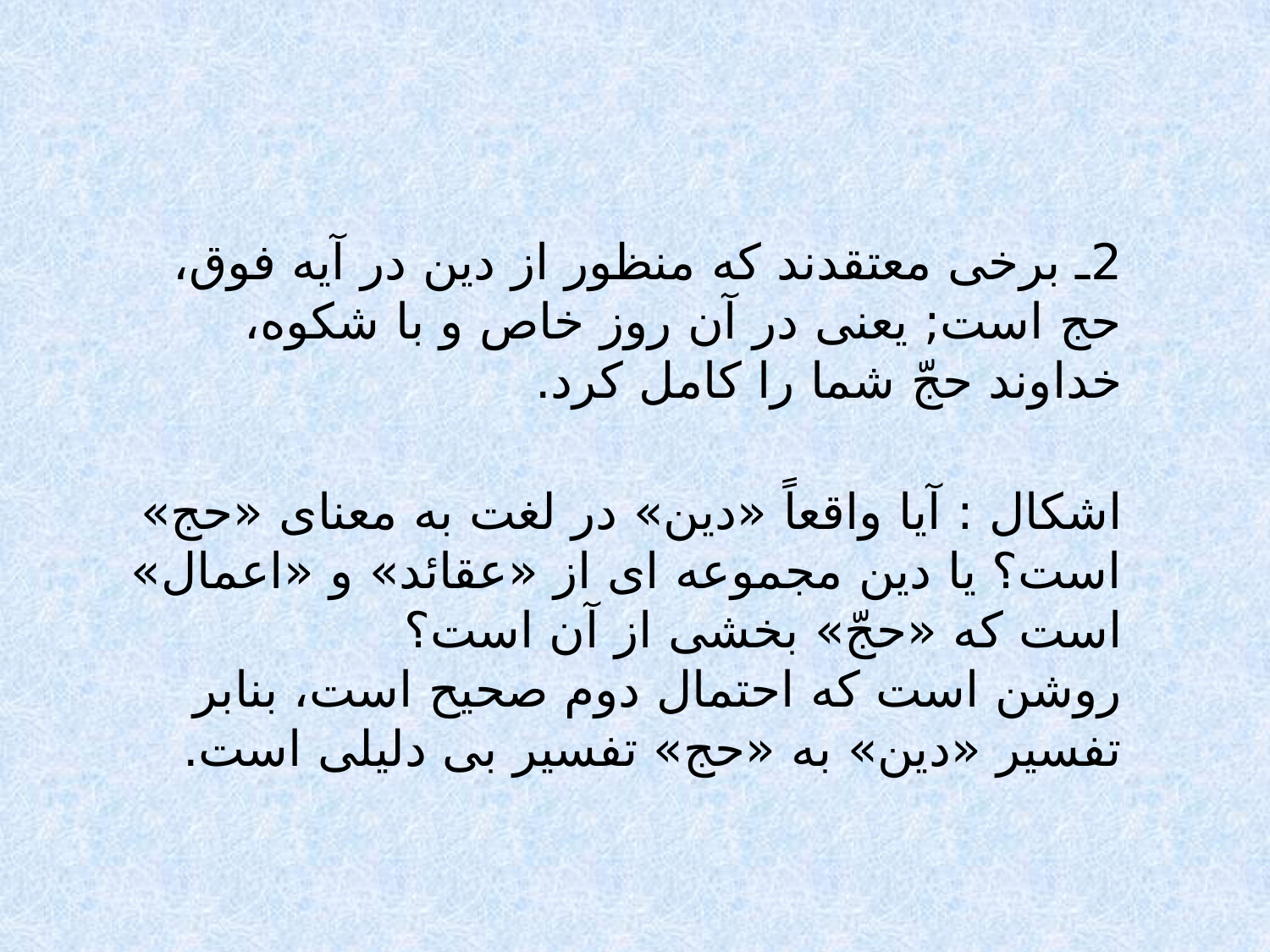

2ـ برخى معتقدند كه منظور از دين در آيه فوق، حج است; يعنى در آن روز خاص و با شكوه، خداوند حجّ شما را كامل كرد.
اشكال : آيا واقعاً «دين» در لغت به معناى «حج» است؟ يا دين مجموعه اى از «عقائد» و «اعمال» است كه «حجّ» بخشى از آن است؟
روشن است كه احتمال دوم صحيح است، بنابر تفسير «دين» به «حج» تفسير بى دليلى است.